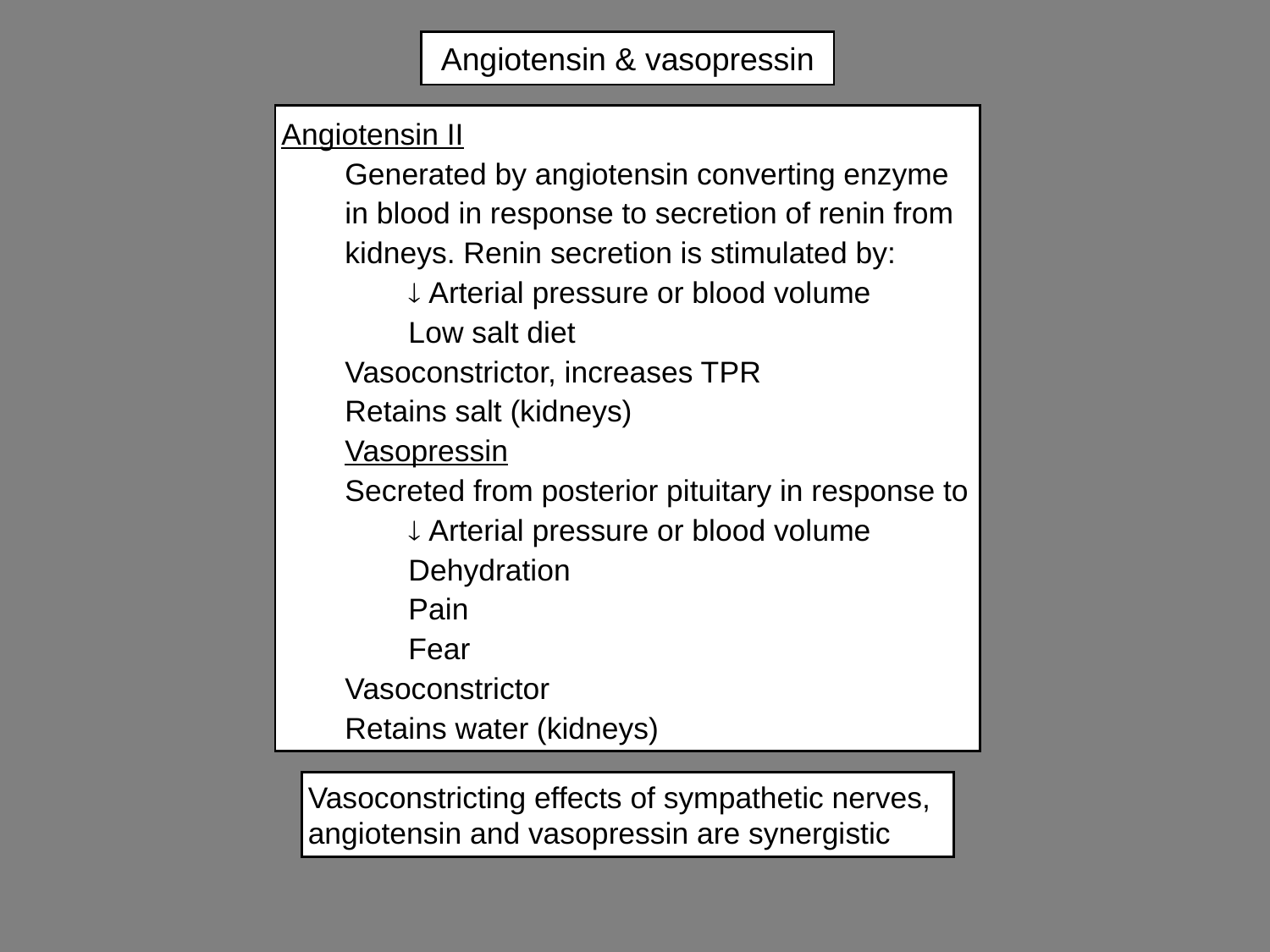

# Angiotensin & vasopressin
Angiotensin II
Generated by angiotensin converting enzyme in blood in response to secretion of renin from kidneys. Renin secretion is stimulated by:
↓ Arterial pressure or blood volume
Low salt diet
Vasoconstrictor, increases TPR
Retains salt (kidneys)
Vasopressin
Secreted from posterior pituitary in response to
↓ Arterial pressure or blood volume
Dehydration
Pain
Fear
Vasoconstrictor
Retains water (kidneys)
Vasoconstricting effects of sympathetic nerves, angiotensin and vasopressin are synergistic